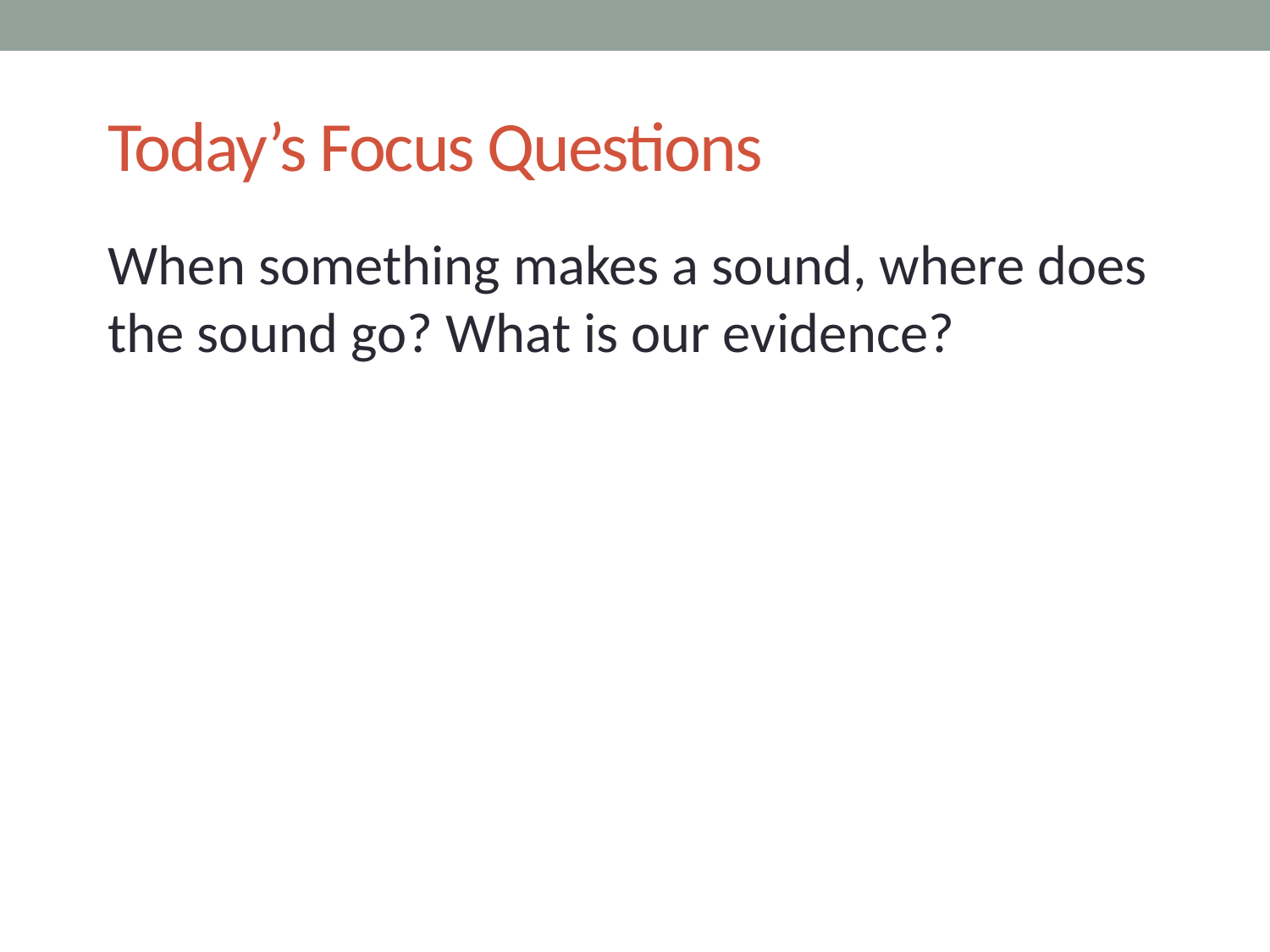

# Today’s Focus Questions
When something makes a sound, where does the sound go? What is our evidence?